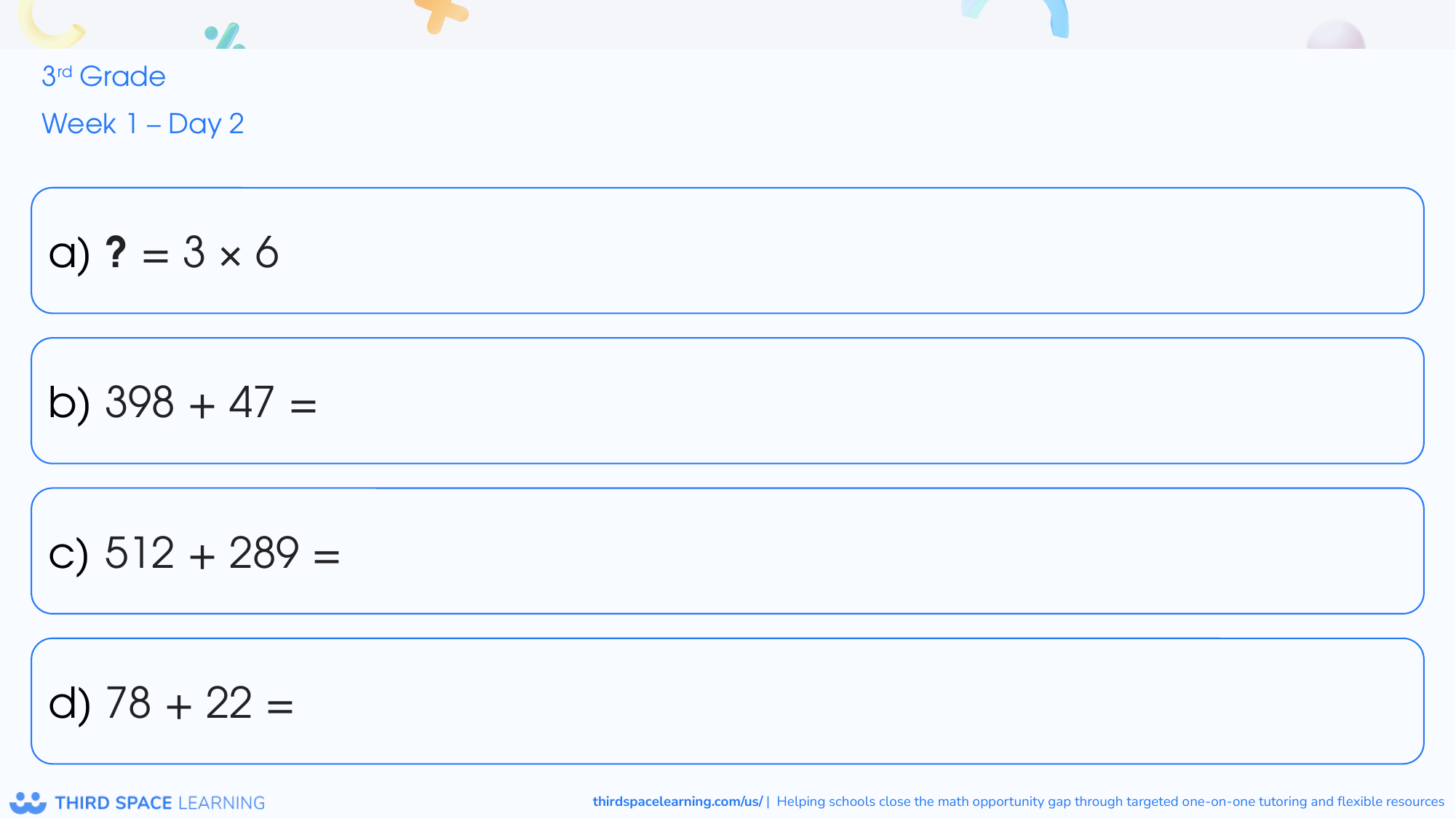

3rd Grade
Week 1 – Day 2
? = 3 × 6
398 + 47 =
512 + 289 =
78 + 22 =